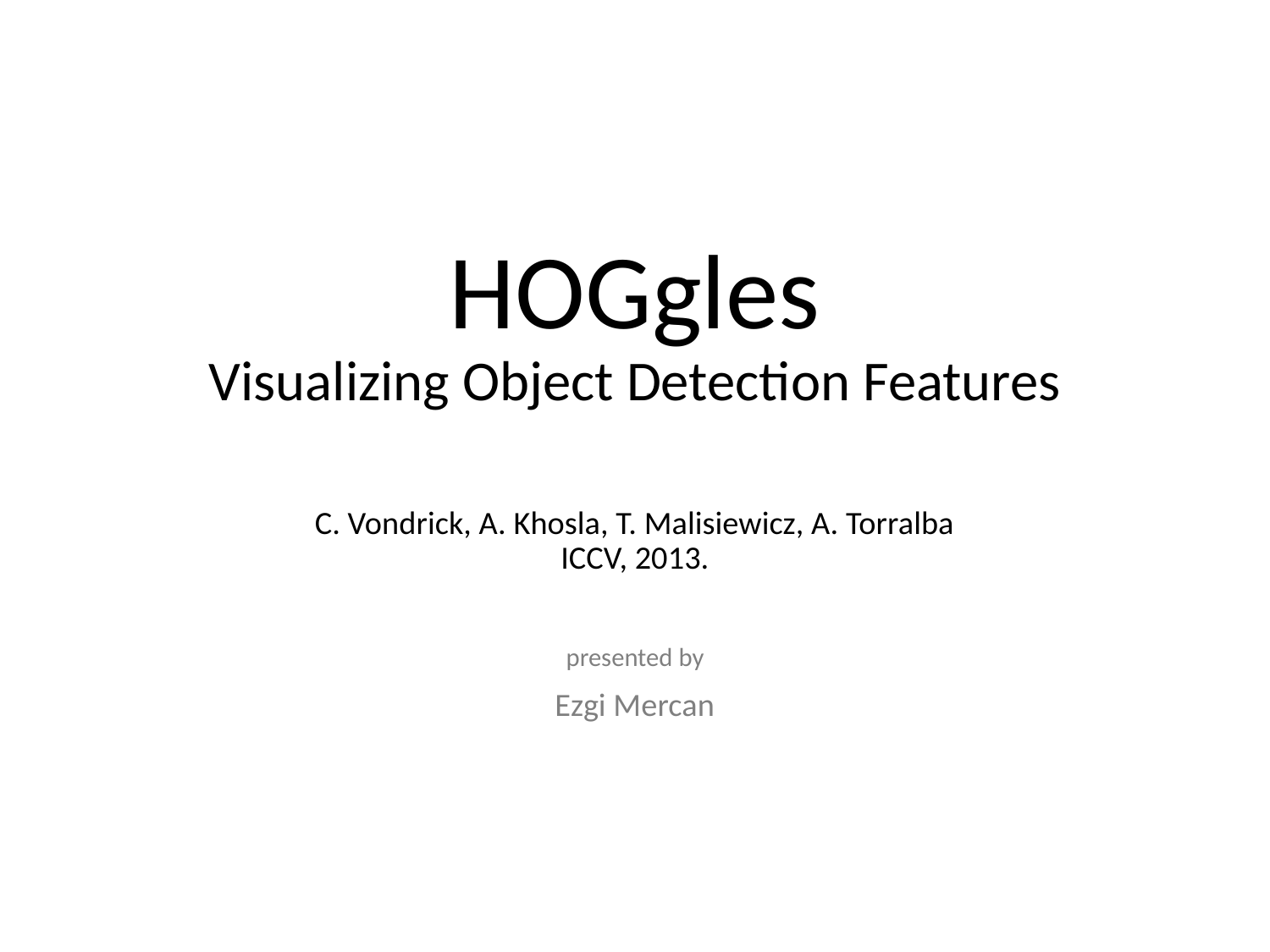

# HOGgles Visualizing Object Detection Features
C. Vondrick, A. Khosla, T. Malisiewicz, A. Torralba
ICCV, 2013.

presented by
Ezgi Mercan